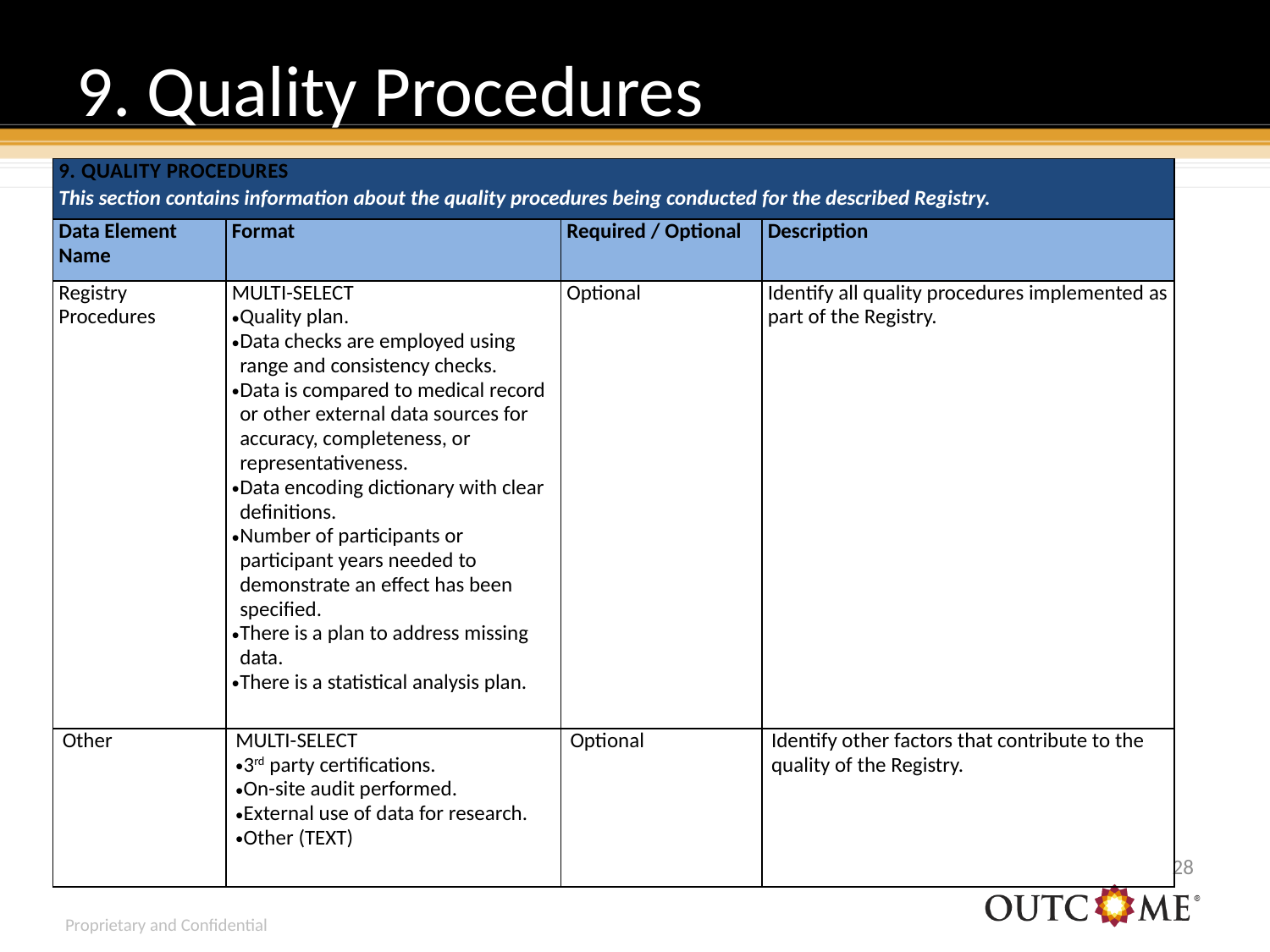

# 9. Quality Procedures
| 9. Quality Procedures This section contains information about the quality procedures being conducted for the described Registry. |  |  |  |
| --- | --- | --- | --- |
| Data Element Name | Format | Required / Optional | Description |
| Registry Procedures | MULTI-SELECT Quality plan. Data checks are employed using range and consistency checks. Data is compared to medical record or other external data sources for accuracy, completeness, or representativeness. Data encoding dictionary with clear definitions. Number of participants or participant years needed to demonstrate an effect has been specified. There is a plan to address missing data. There is a statistical analysis plan. | Optional | Identify all quality procedures implemented as part of the Registry. |
| Other | MULTI-SELECT 3rd party certifications. On-site audit performed. External use of data for research. Other (TEXT) | Optional | Identify other factors that contribute to the quality of the Registry. |
28